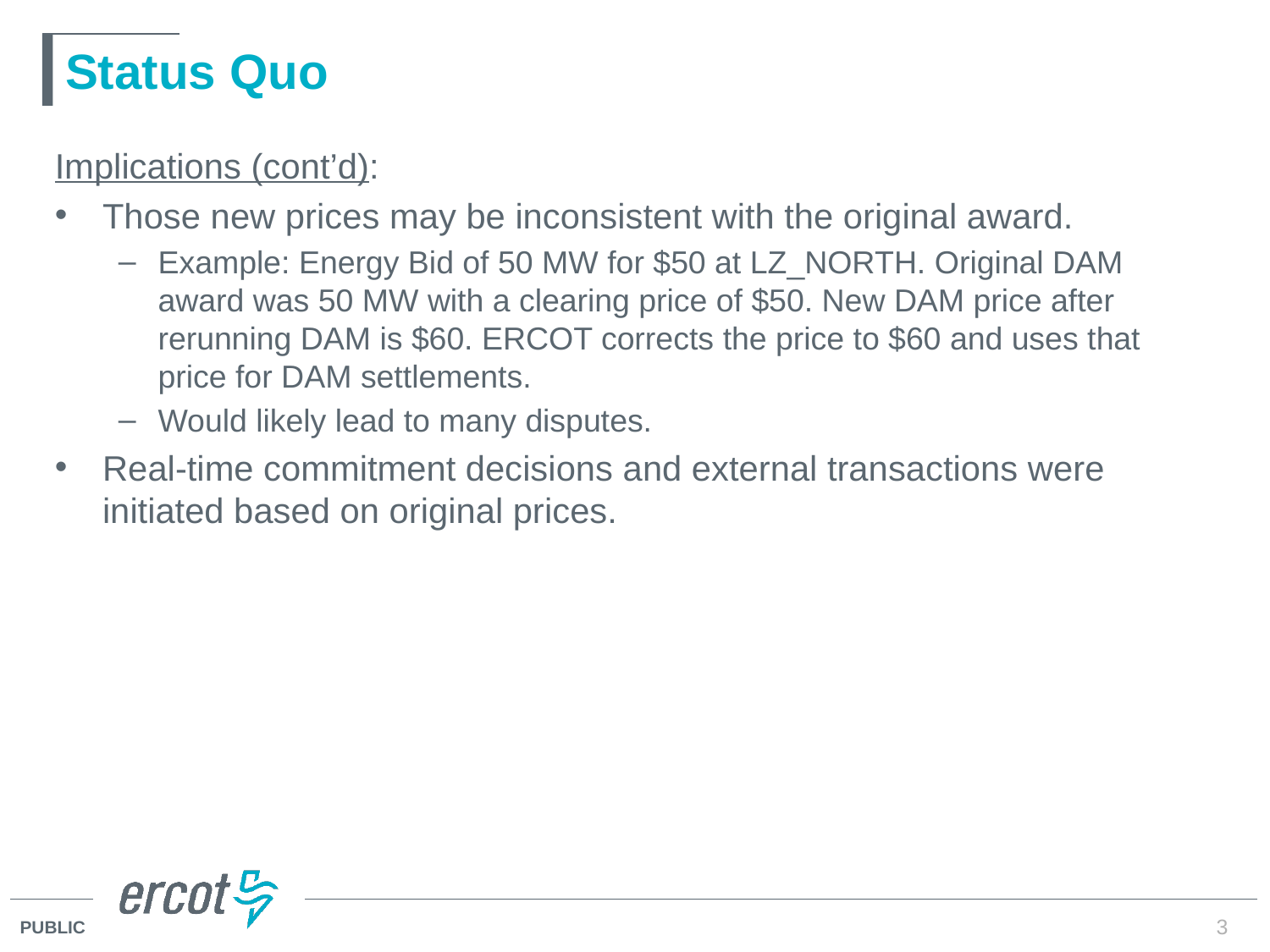

# Status Quo
Implications (cont’d):
Those new prices may be inconsistent with the original award.
Example: Energy Bid of 50 MW for $50 at LZ_NORTH. Original DAM award was 50 MW with a clearing price of $50. New DAM price after rerunning DAM is $60. ERCOT corrects the price to $60 and uses that price for DAM settlements.
Would likely lead to many disputes.
Real-time commitment decisions and external transactions were initiated based on original prices.

3